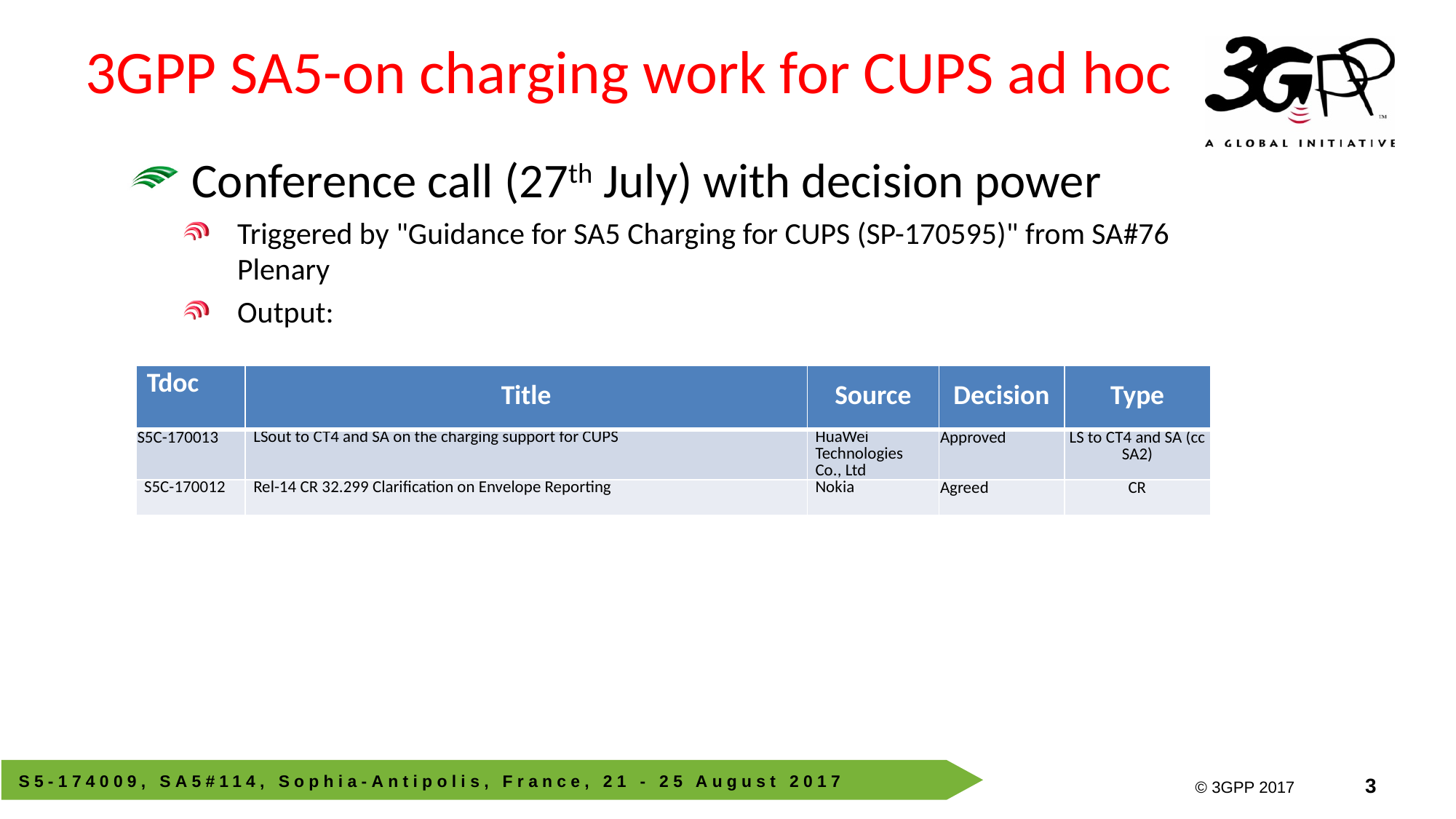

# 3GPP SA5-on charging work for CUPS ad hoc
Conference call (27th July) with decision power
Triggered by "Guidance for SA5 Charging for CUPS (SP-170595)" from SA#76 Plenary
Output:

| Tdoc | Title | Source | Decision | Type |
| --- | --- | --- | --- | --- |
| S5C-170013 | LSout to CT4 and SA on the charging support for CUPS | HuaWei Technologies Co., Ltd | Approved | LS to CT4 and SA (cc SA2) |
| S5C-170012 | Rel-14 CR 32.299 Clarification on Envelope Reporting | Nokia | Agreed | CR |